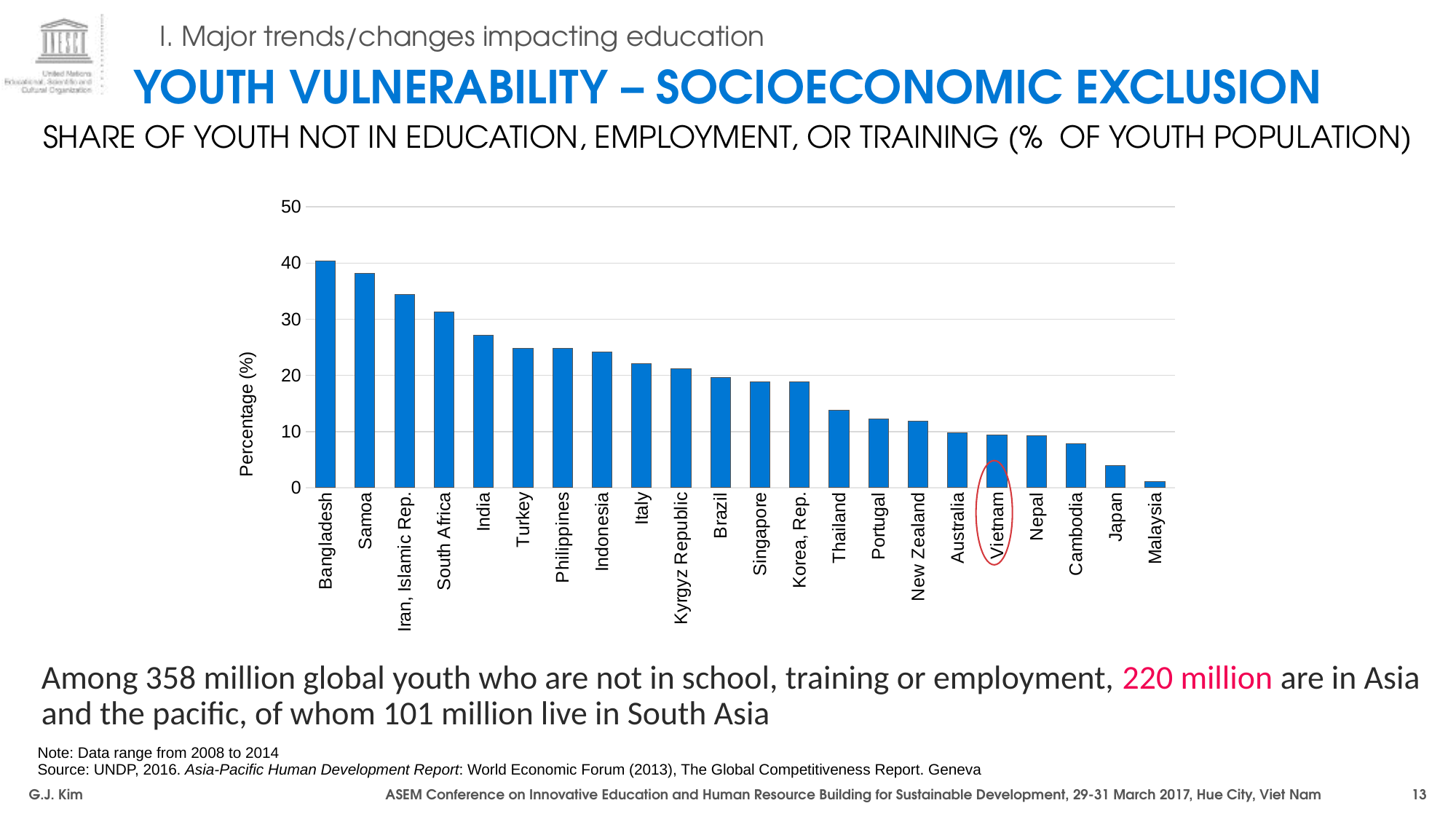

# Youth vulnerability – socioeconomic exclusion
I. Major trends/changes impacting education
Share of youth not in education, employment, or training (%  of youth population)

### Chart

| Category | 2014 |
|---|---|
| Bangladesh | 40.2999992370605 |
| Samoa | 38.2000007629395 |
| Iran, Islamic Rep. | 34.3499984741211 |
| South Africa | 31.3099994659424 |
| India | 27.1800003051758 |
| Turkey | 24.79000091552728 |
| Philippines | 24.7800006866455 |
| Indonesia | 24.14999961853029 |
| Italy | 22.04000091552728 |
| Kyrgyz Republic | 21.2299995422363 |
| Brazil | 19.62000083923338 |
| Singapore | 18.89999961853029 |
| Korea, Rep. | 18.7999992370605 |
| Thailand | 13.8100004196167 |
| Portugal | 12.2799997329712 |
| New Zealand | 11.8599996566772 |
| Australia | 9.84000015258789 |
| Vietnam | 9.34000015258789 |
| Nepal | 9.19999980926514 |
| Cambodia | 7.80000019073486 |
| Japan | 3.910000085830688 |
| Malaysia | 1.14999997615814 |
Among 358 million global youth who are not in school, training or employment, 220 million are in Asia and the pacific, of whom 101 million live in South Asia
Note: Data range from 2008 to 2014
Source: UNDP, 2016. Asia-Pacific Human Development Report: World Economic Forum (2013), The Global Competitiveness Report. Geneva
G.J. Kim                                                                               ASEM Conference on Innovative Education and Human Resource Building for Sustainable Development, 29-31 March 2017, Hue City, Viet Nam
13